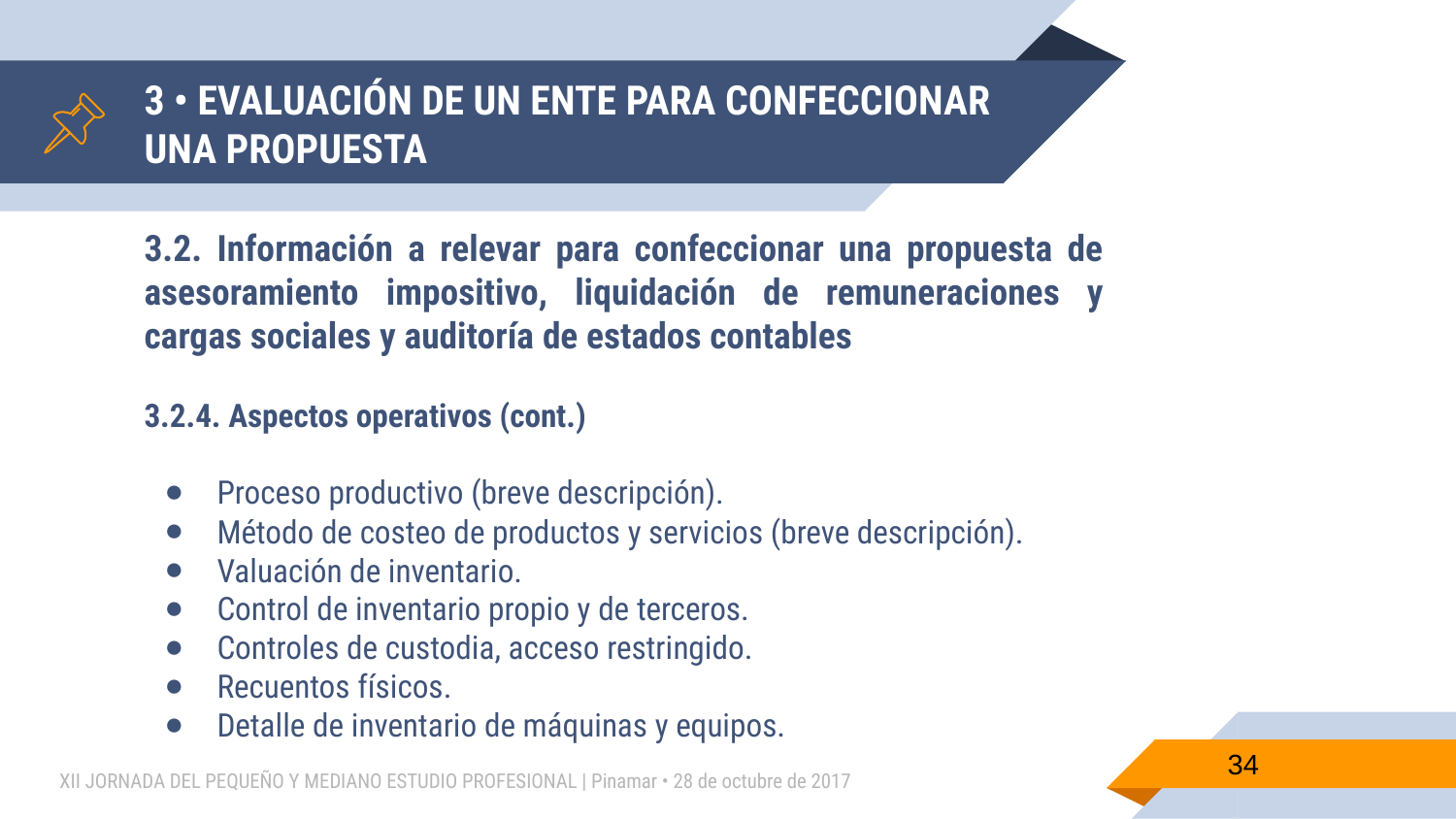

# 3 • EVALUACIÓN DE UN ENTE PARA CONFECCIONAR UNA PROPUESTA

3.2. Información a relevar para confeccionar una propuesta de asesoramiento impositivo, liquidación de remuneraciones y cargas sociales y auditoría de estados contables

3.2.4. Aspectos operativos (cont.)

Proceso productivo (breve descripción).
Método de costeo de productos y servicios (breve descripción).
Valuación de inventario.
Control de inventario propio y de terceros.
Controles de custodia, acceso restringido.
Recuentos físicos.
Detalle de inventario de máquinas y equipos.
34